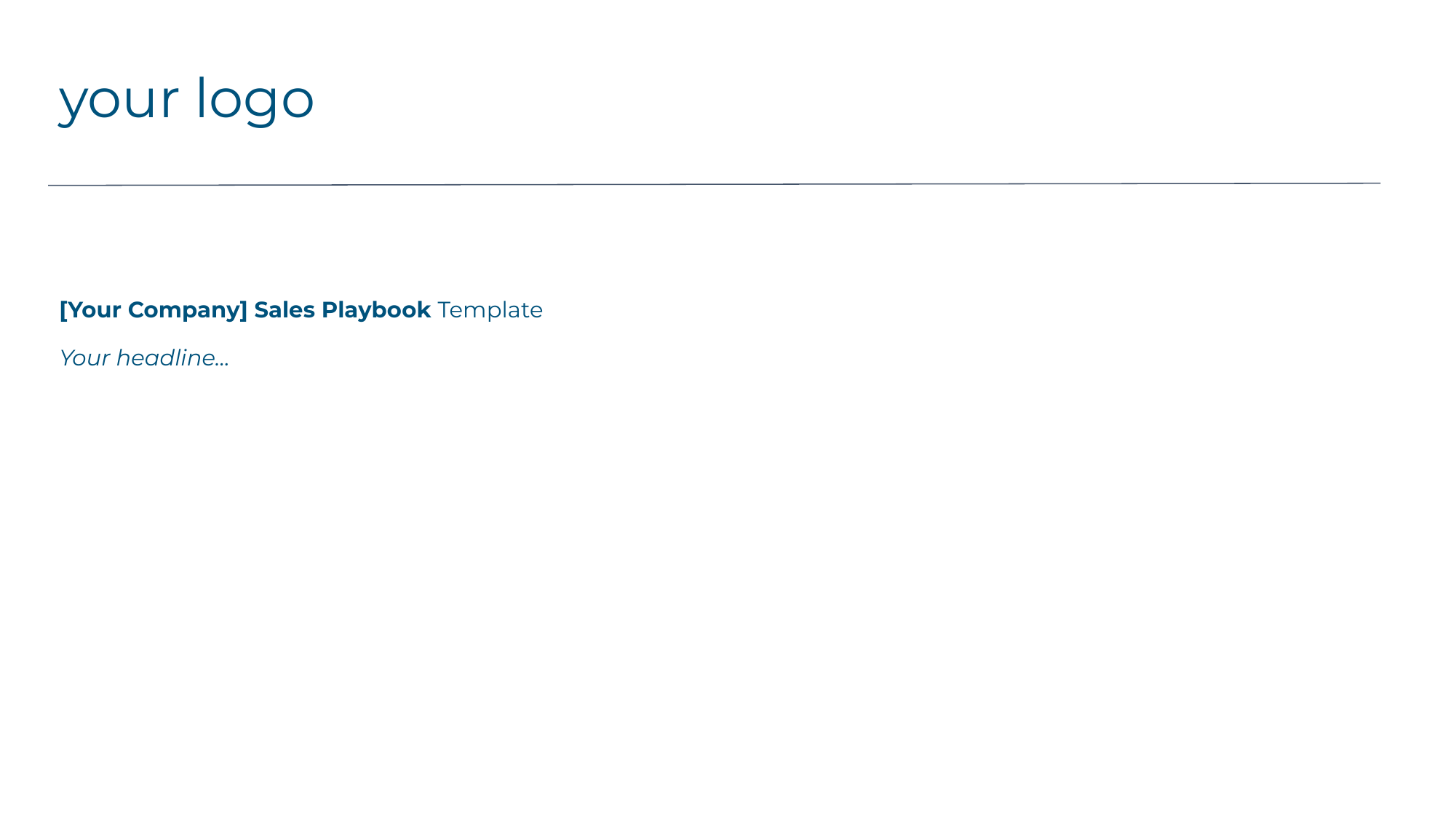

your logo
# [Your Company] Sales Playbook Template

Your headline…